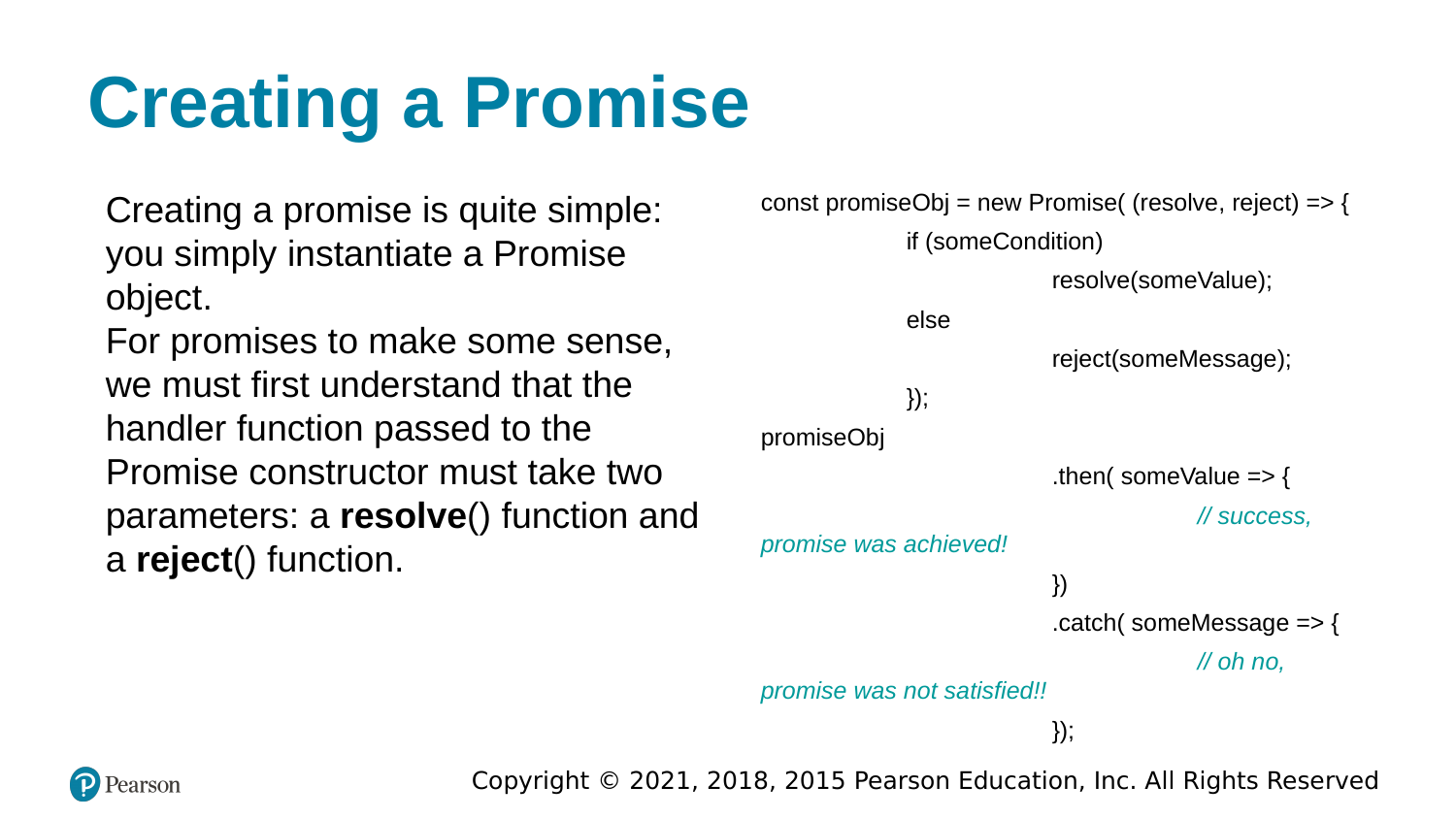

# Creating a Promise
Creating a promise is quite simple: you simply instantiate a Promise object.
For promises to make some sense, we must first understand that the handler function passed to the Promise constructor must take two parameters: a resolve() function and a reject() function.
const promiseObj = new Promise( (resolve, reject) => {
	if (someCondition)
		resolve(someValue);
	else
		reject(someMessage);
	});
promiseObj
		.then( someValue => {
			// success, promise was achieved!
		})
		.catch( someMessage => {
			// oh no, promise was not satisfied!!
		});